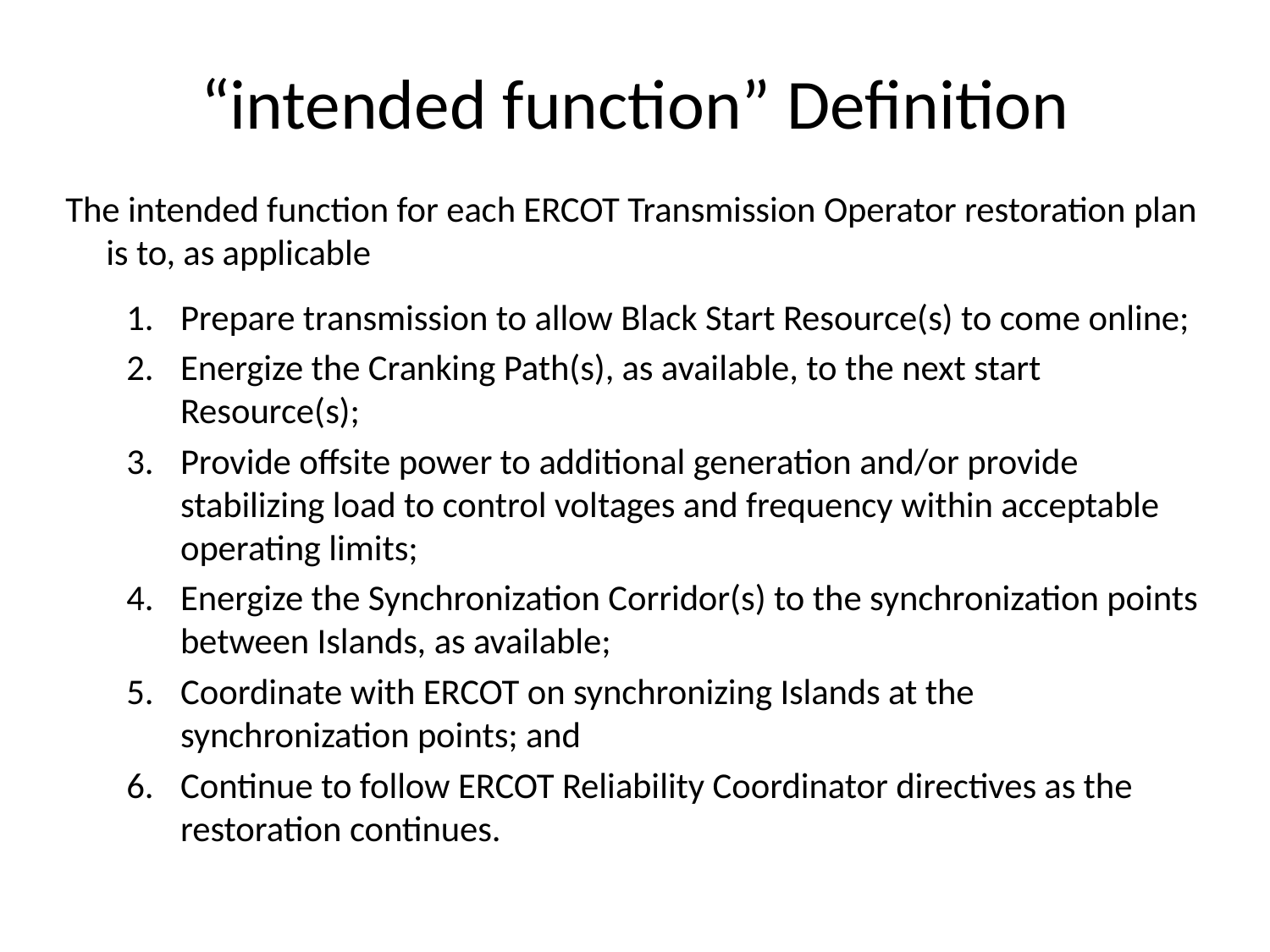

# “intended function” Definition
The intended function for each ERCOT Transmission Operator restoration plan is to, as applicable

Prepare transmission to allow Black Start Resource(s) to come online;
Energize the Cranking Path(s), as available, to the next start Resource(s);
Provide offsite power to additional generation and/or provide stabilizing load to control voltages and frequency within acceptable operating limits;
Energize the Synchronization Corridor(s) to the synchronization points between Islands, as available;
Coordinate with ERCOT on synchronizing Islands at the synchronization points; and
Continue to follow ERCOT Reliability Coordinator directives as the restoration continues.